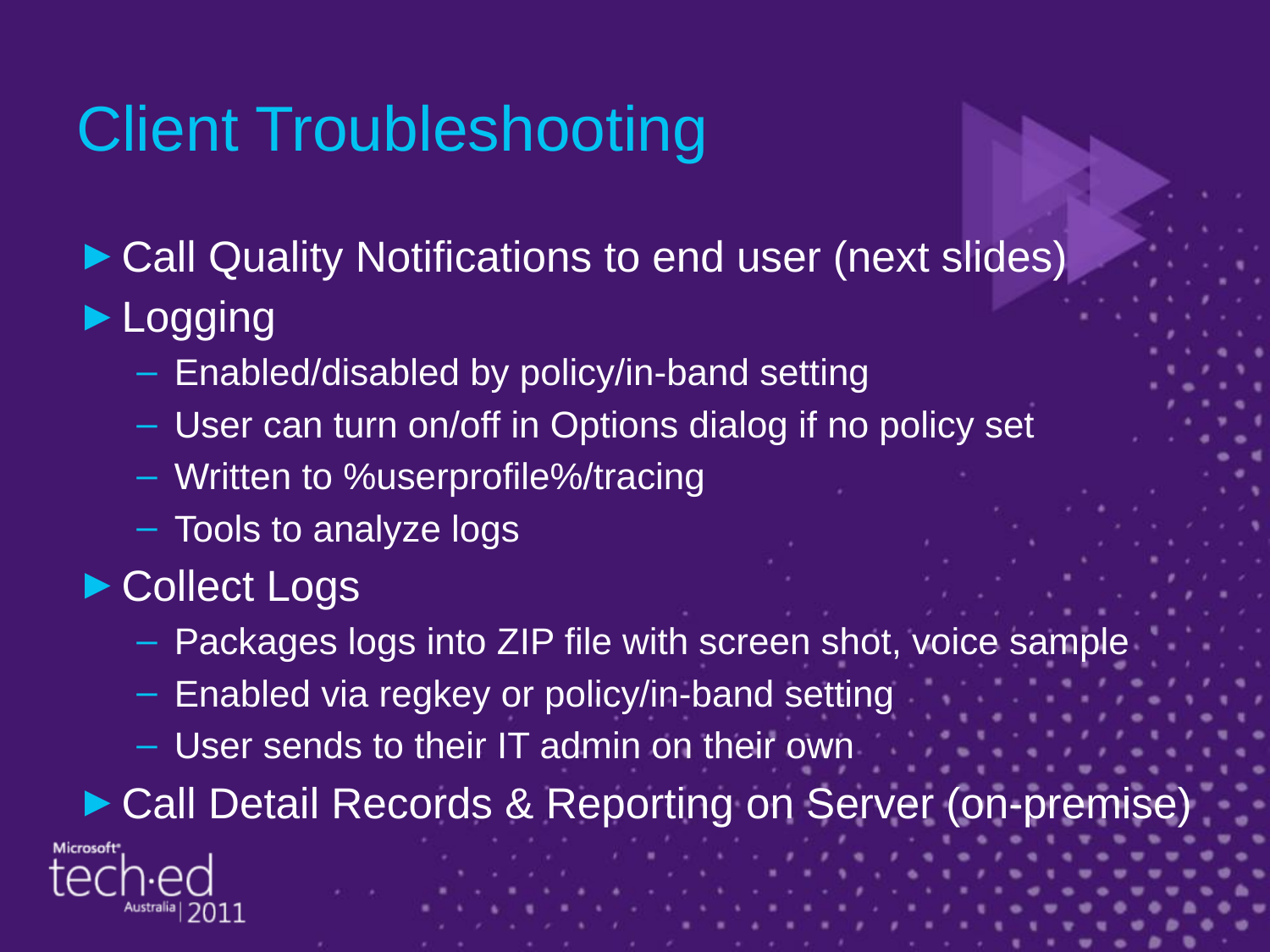

# Client Troubleshooting
Call Quality Notifications to end user (next slides)
Logging
Enabled/disabled by policy/in-band setting
User can turn on/off in Options dialog if no policy set
Written to %userprofile%/tracing
Tools to analyze logs
Collect Logs
Packages logs into ZIP file with screen shot, voice sample
Enabled via regkey or policy/in-band setting
User sends to their IT admin on their own
Call Detail Records & Reporting on Server (on-premise)